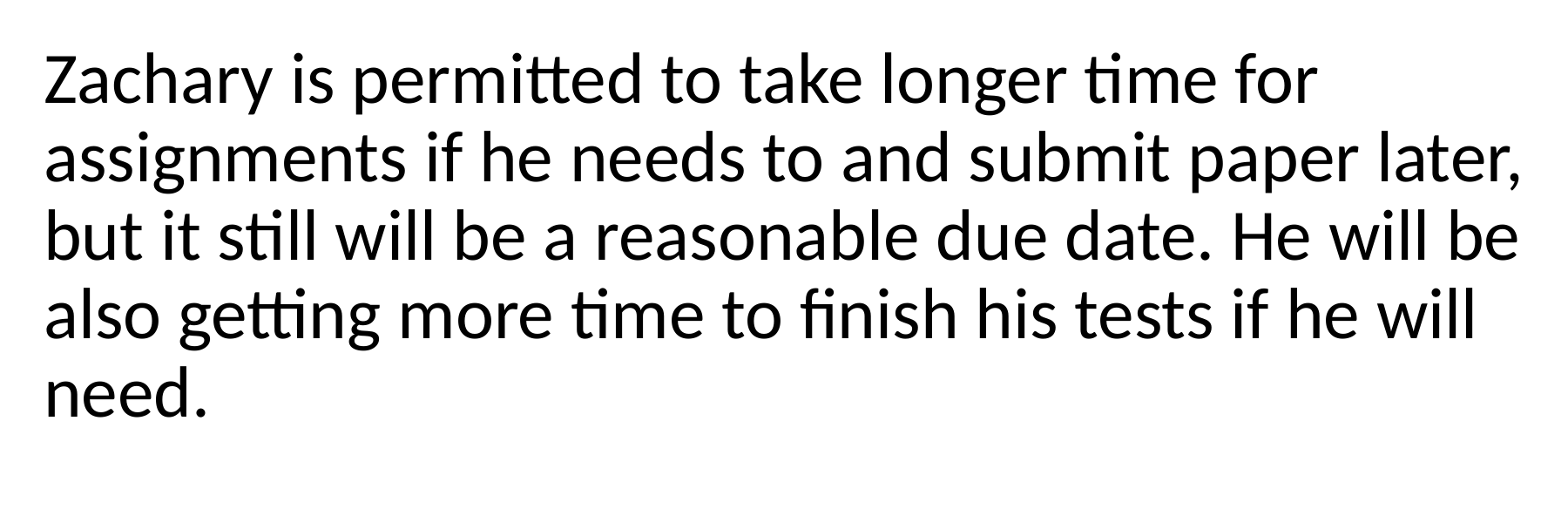

Zachary is permitted to take longer time for assignments if he needs to and submit paper later, but it still will be a reasonable due date. He will be also getting more time to finish his tests if he will need.